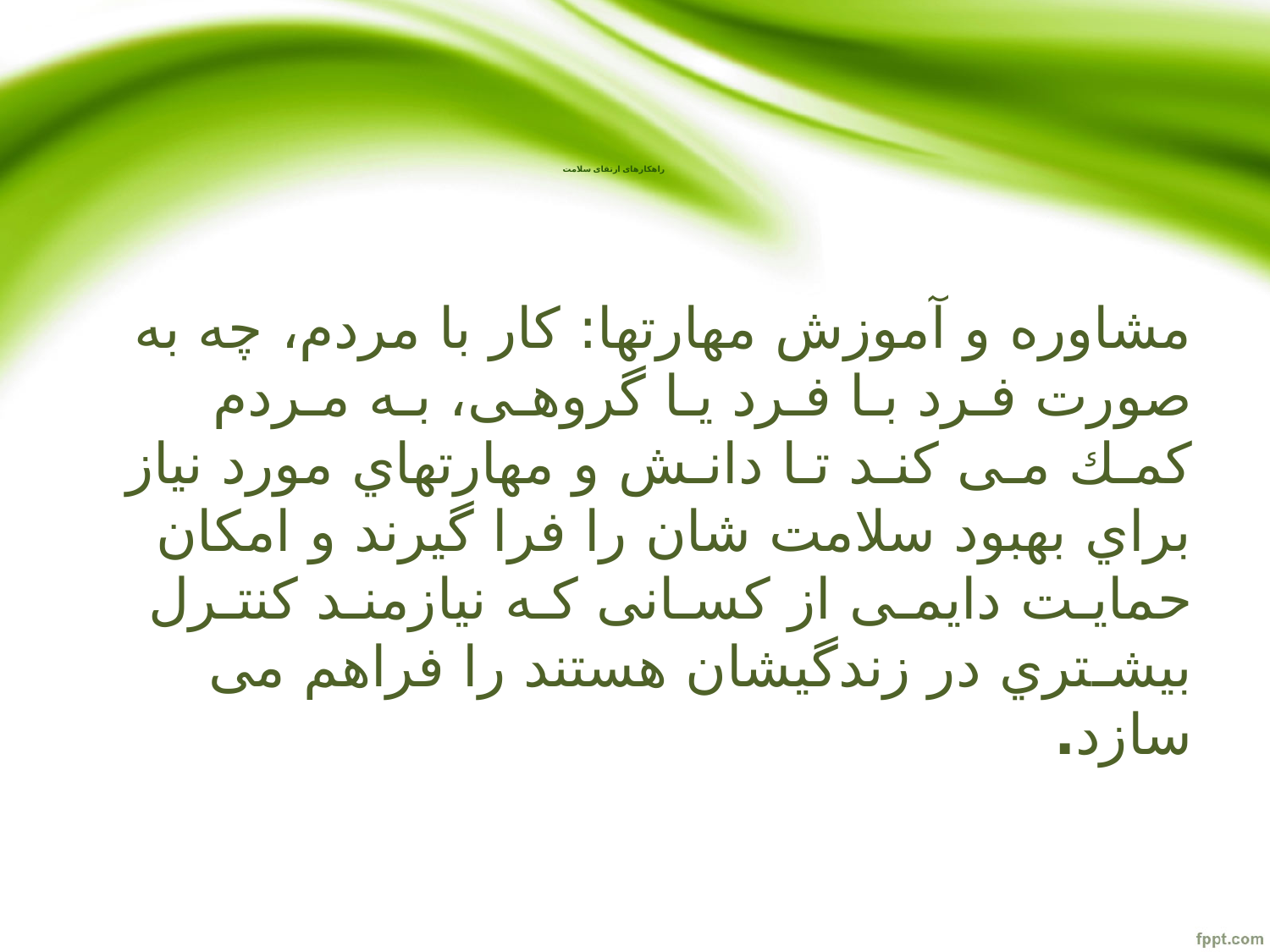

# راهکارهای ارتقای سلامت
مشاوره و آموزش مهارتها: کار با مردم، چه به صورت فـرد بـا فـرد یـا گروهـی، بـه مـردم کمـك مـی کنـد تـا دانـش و مهارتهاي مورد نیاز براي بهبود سلامت شان را فرا گیرند و امکان حمایـت دایمـی از کسـانی کـه نیازمنـد کنتـرل بیشـتري در زندگیشان هستند را فراهم می سازد.